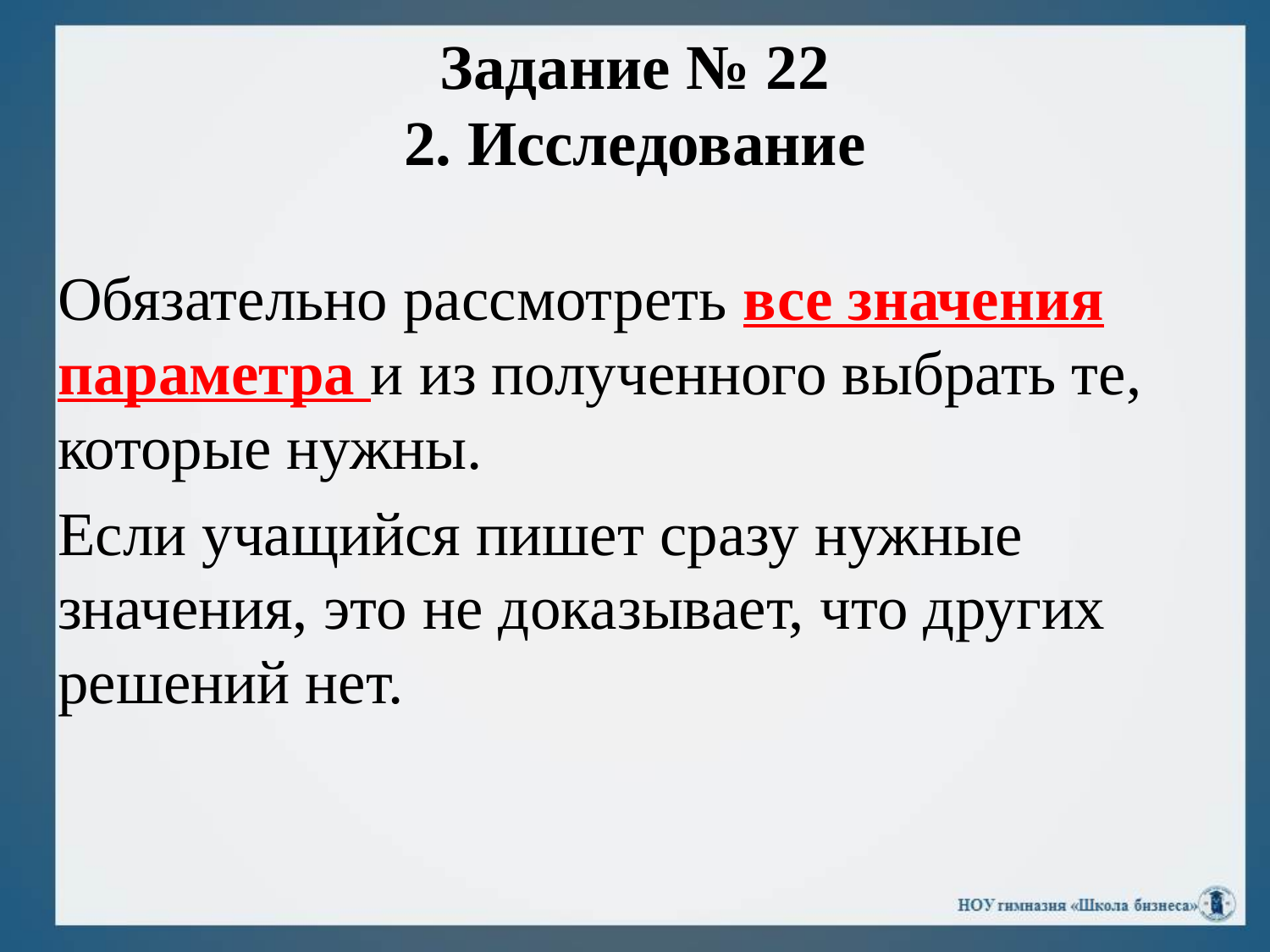

# Задание № 22 2. Исследование

Обязательно рассмотреть все значения параметра и из полученного выбрать те, которые нужны.
Если учащийся пишет сразу нужные значения, это не доказывает, что других решений нет.